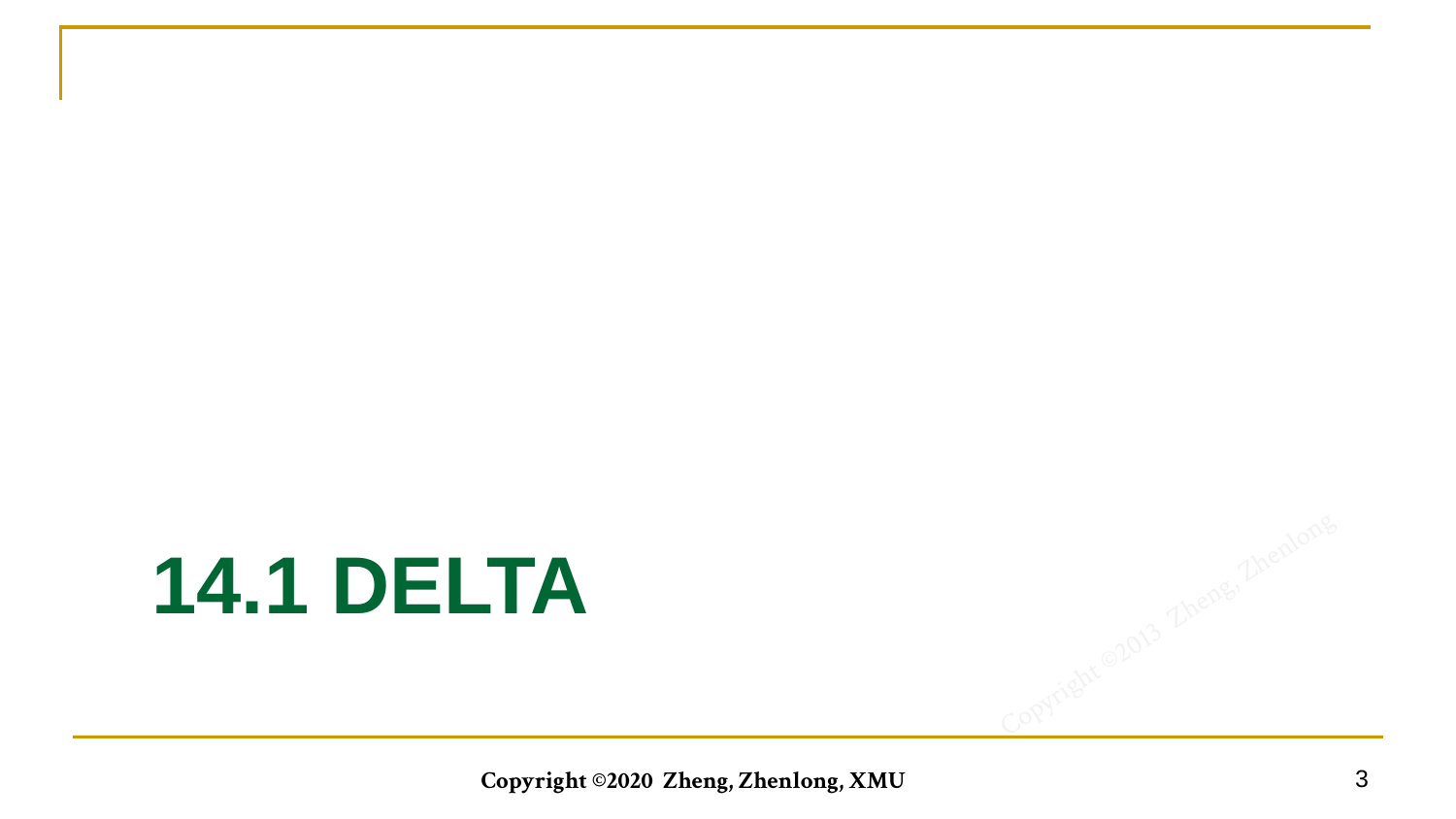

# 14.1 Delta
3
Copyright ©2020  Zheng, Zhenlong, XMU